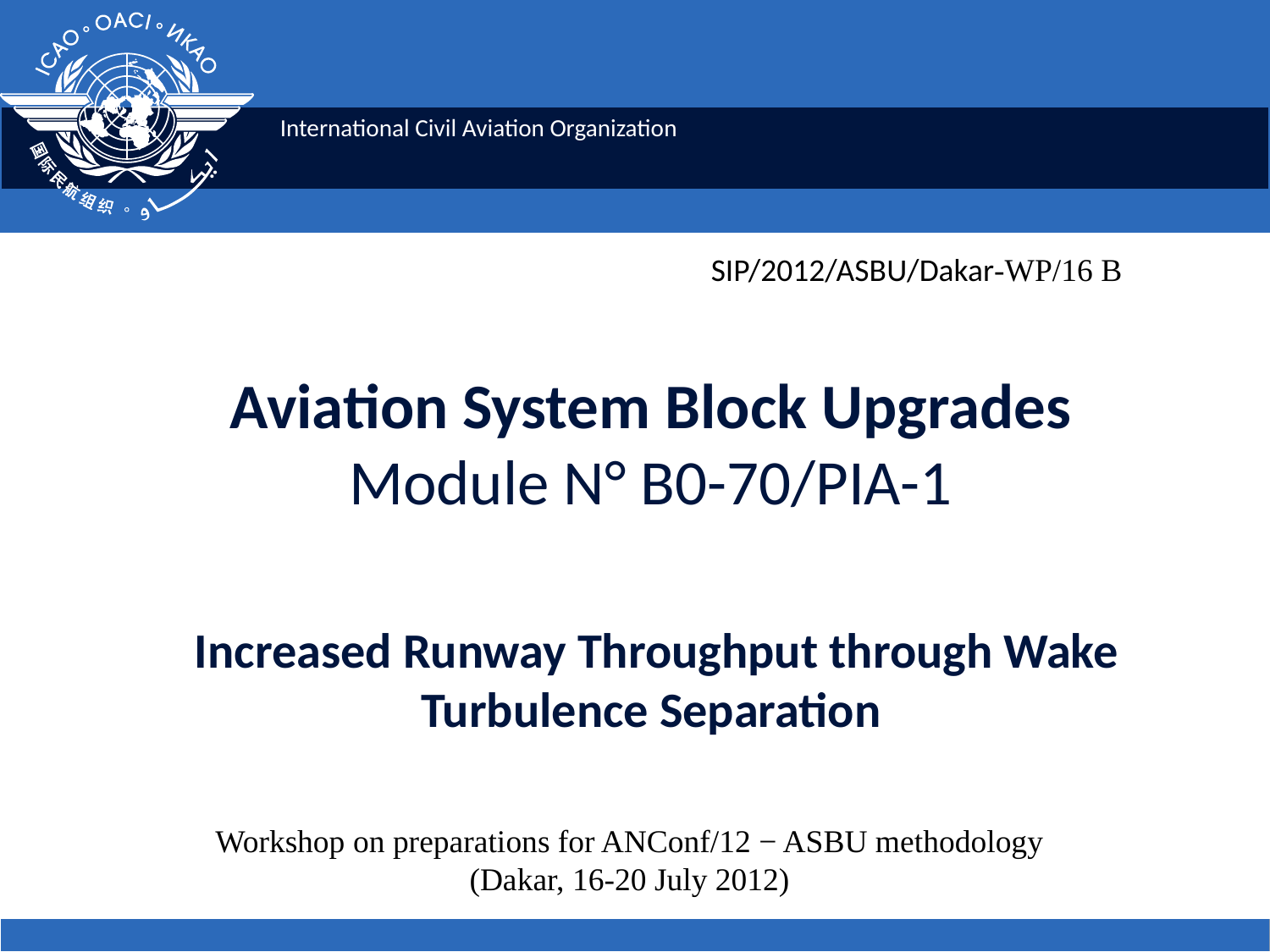

SIP/2012/ASBU/Dakar-WP/16 B
# Aviation System Block Upgrades Module N° B0-70/PIA-1 Increased Runway Throughput through Wake Turbulence Separation
Workshop on preparations for ANConf/12 − ASBU methodology
(Dakar, 16-20 July 2012)